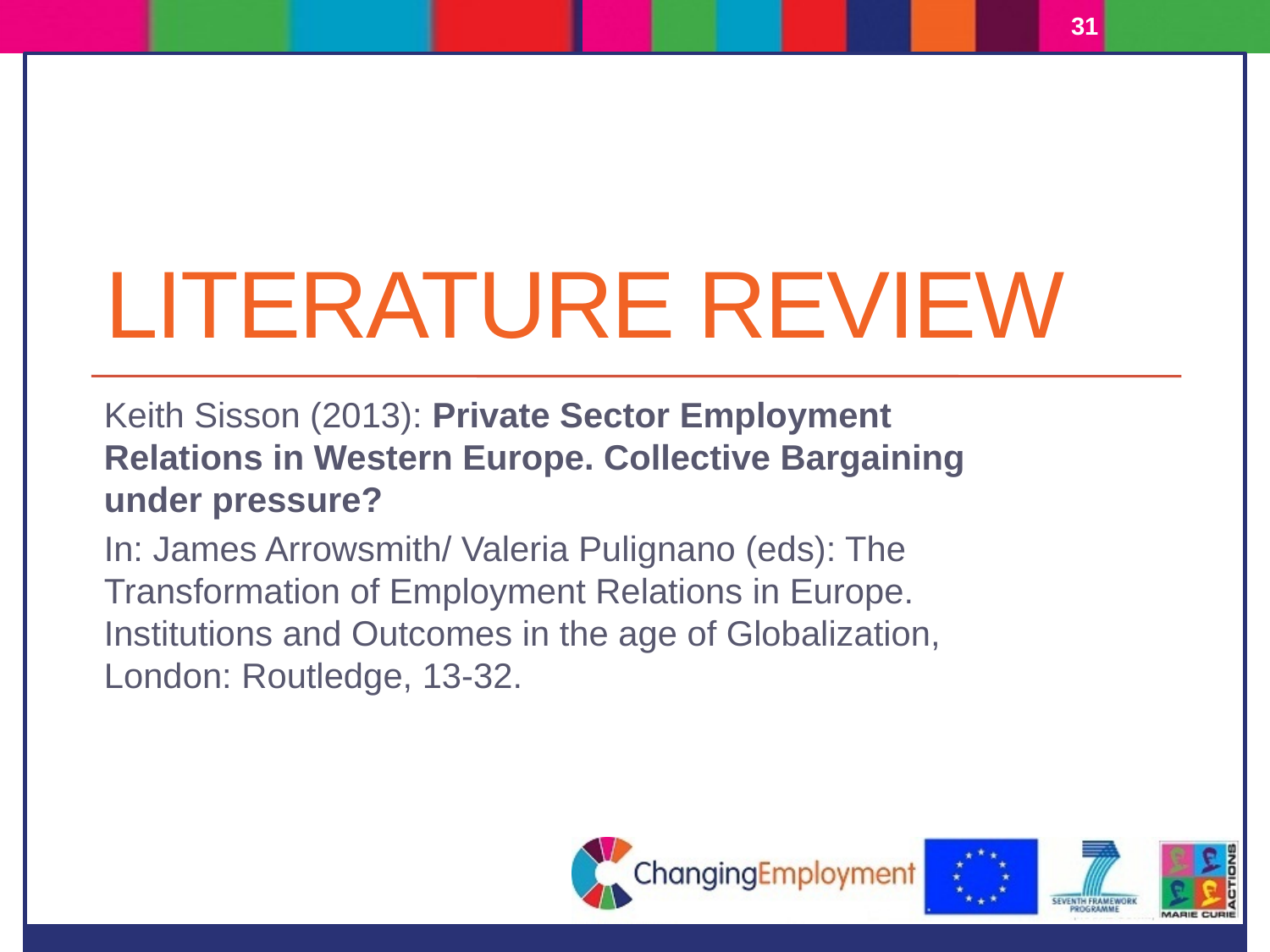

31
# Literature Review
Keith Sisson (2013): Private Sector Employment Relations in Western Europe. Collective Bargaining under pressure?
In: James Arrowsmith/ Valeria Pulignano (eds): The Transformation of Employment Relations in Europe. Institutions and Outcomes in the age of Globalization, London: Routledge, 13-32.